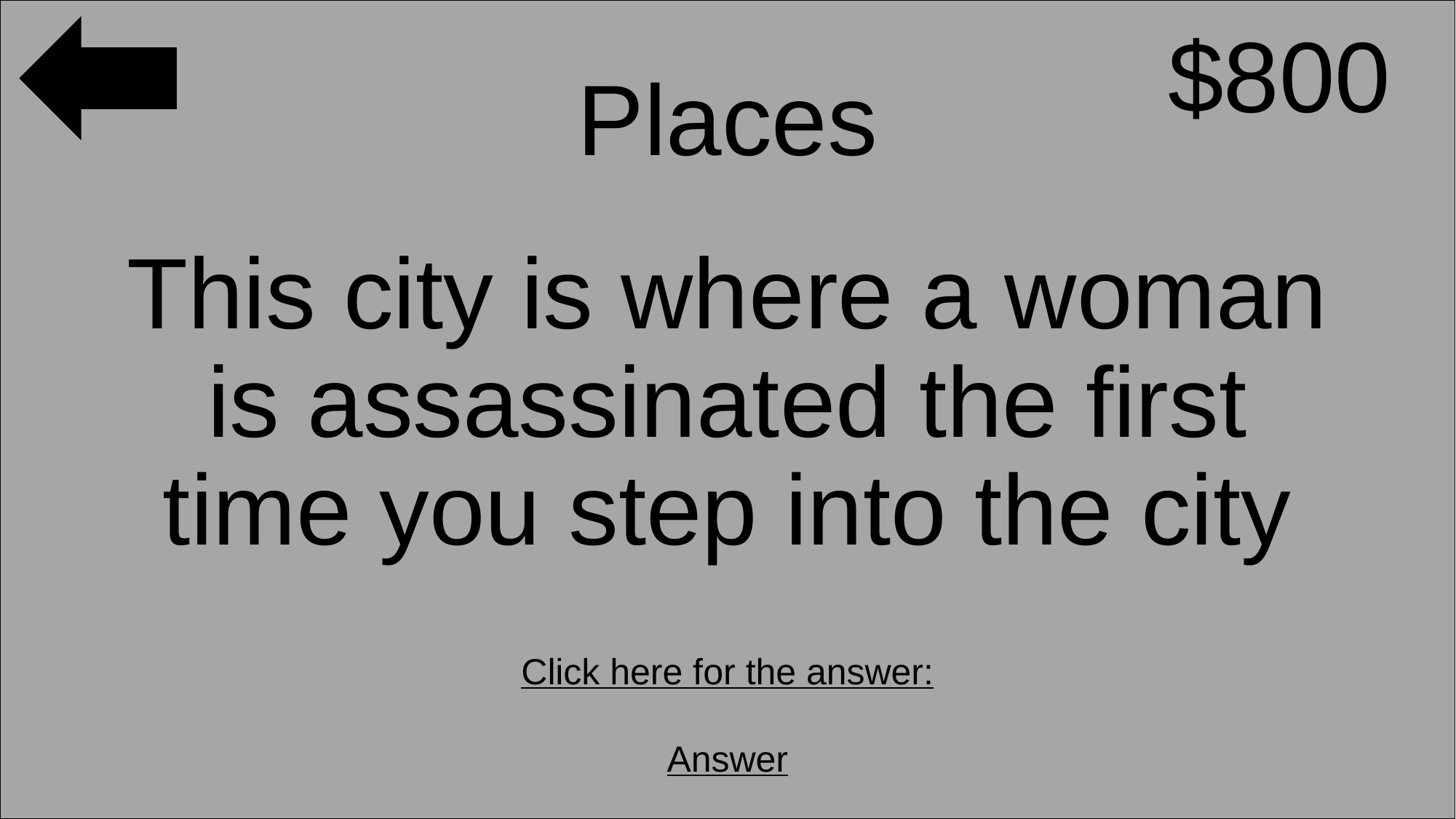

$800

#
Places

This city is where a woman is assassinated the first time you step into the city

Click here for the answer:

Answer